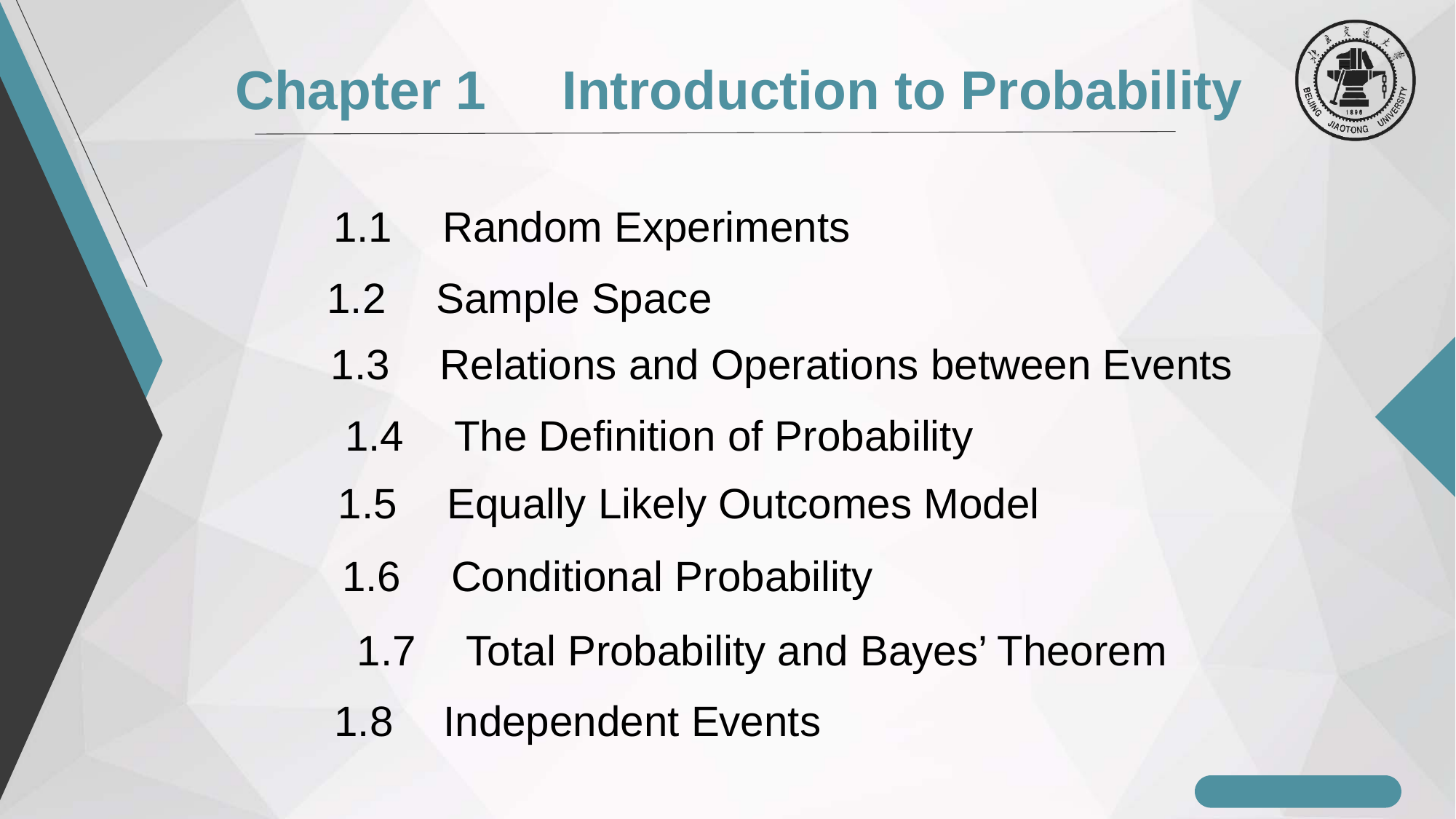

Chapter 1     Introduction to Probability
1.1	Random Experiments
1.2	Sample Space

1.3	Relations and Operations between Events

1.4	The Definition of Probability
1.5	Equally Likely Outcomes Model
1.6	Conditional Probability
1.7	Total Probability and Bayes’ Theorem
1.8	Independent Events